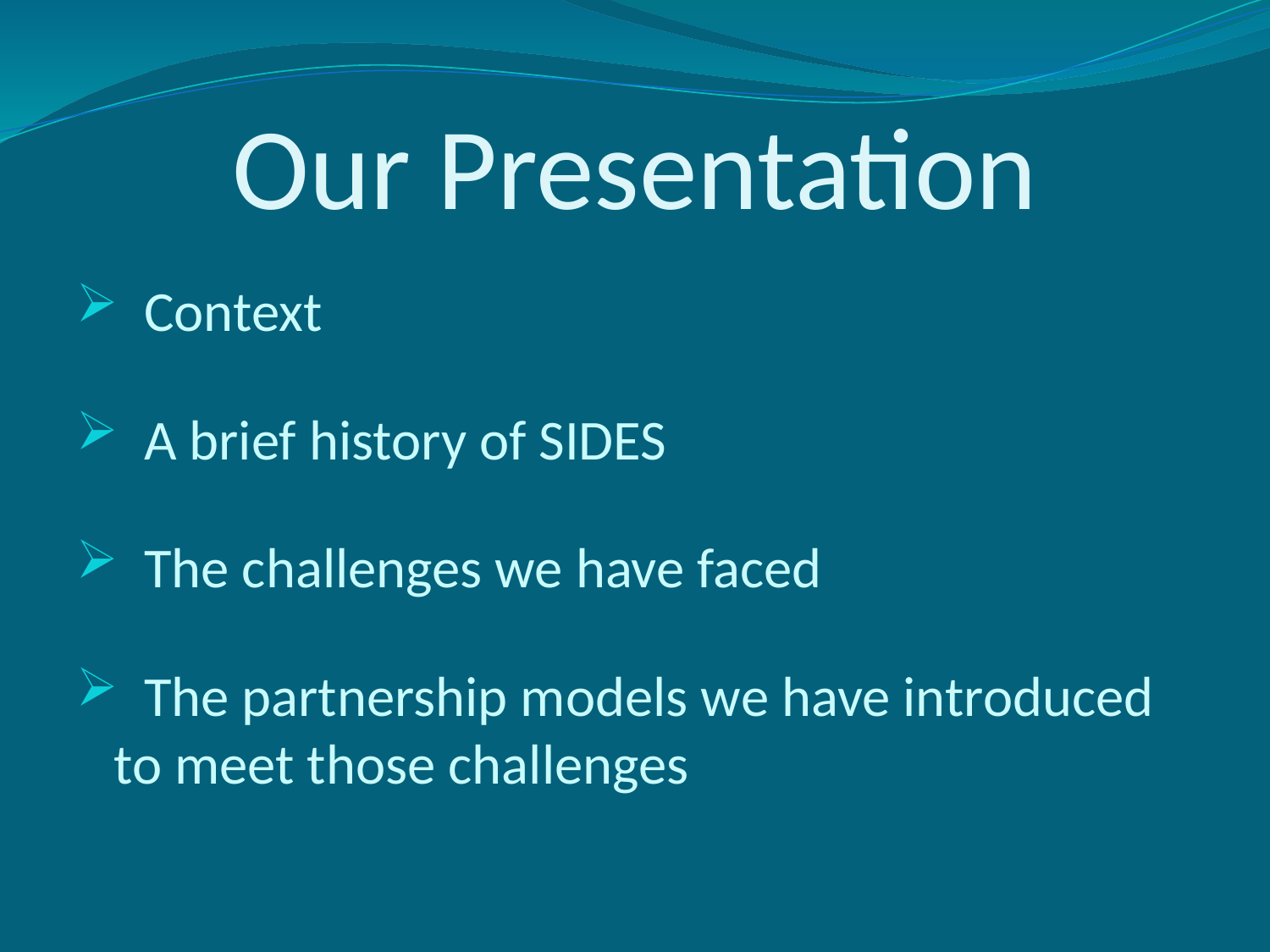

# Our Presentation
  Context

  A brief history of SIDES

  The challenges we have faced

  The partnership models we have introduced    to meet those challenges